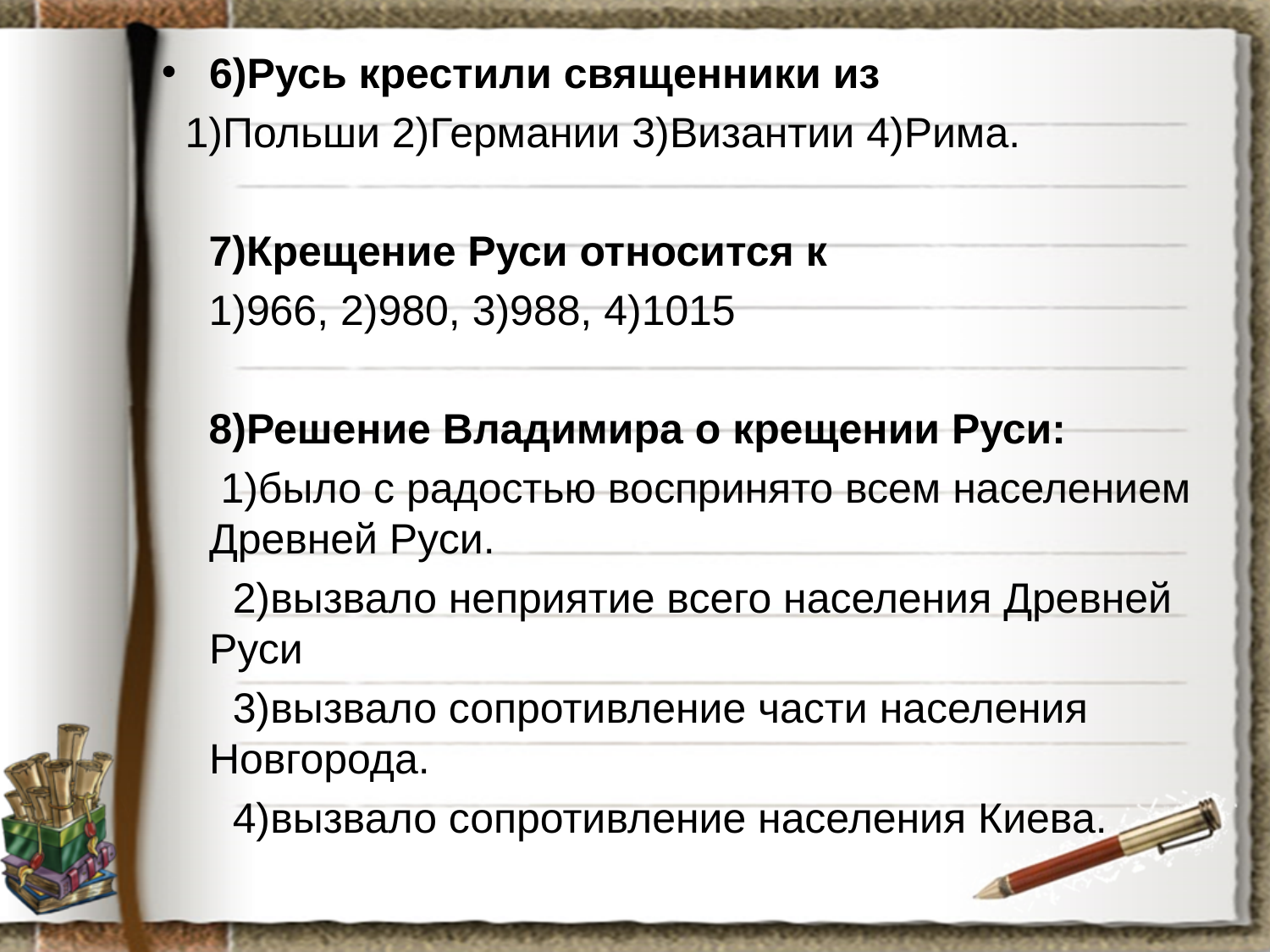

6)Русь крестили священники из
  1)Польши 2)Германии 3)Византии 4)Рима.

    7)Крещение Руси относится к
    1)966, 2)980, 3)988, 4)1015

    8)Решение Владимира о крещении Руси:
     1)было с радостью воcпринято всем населением Древней Руси.
      2)вызвало неприятие всего населения Древней Руси
      3)вызвало сопротивление части населения Новгорода.
      4)вызвало сопротивление населения Киева.